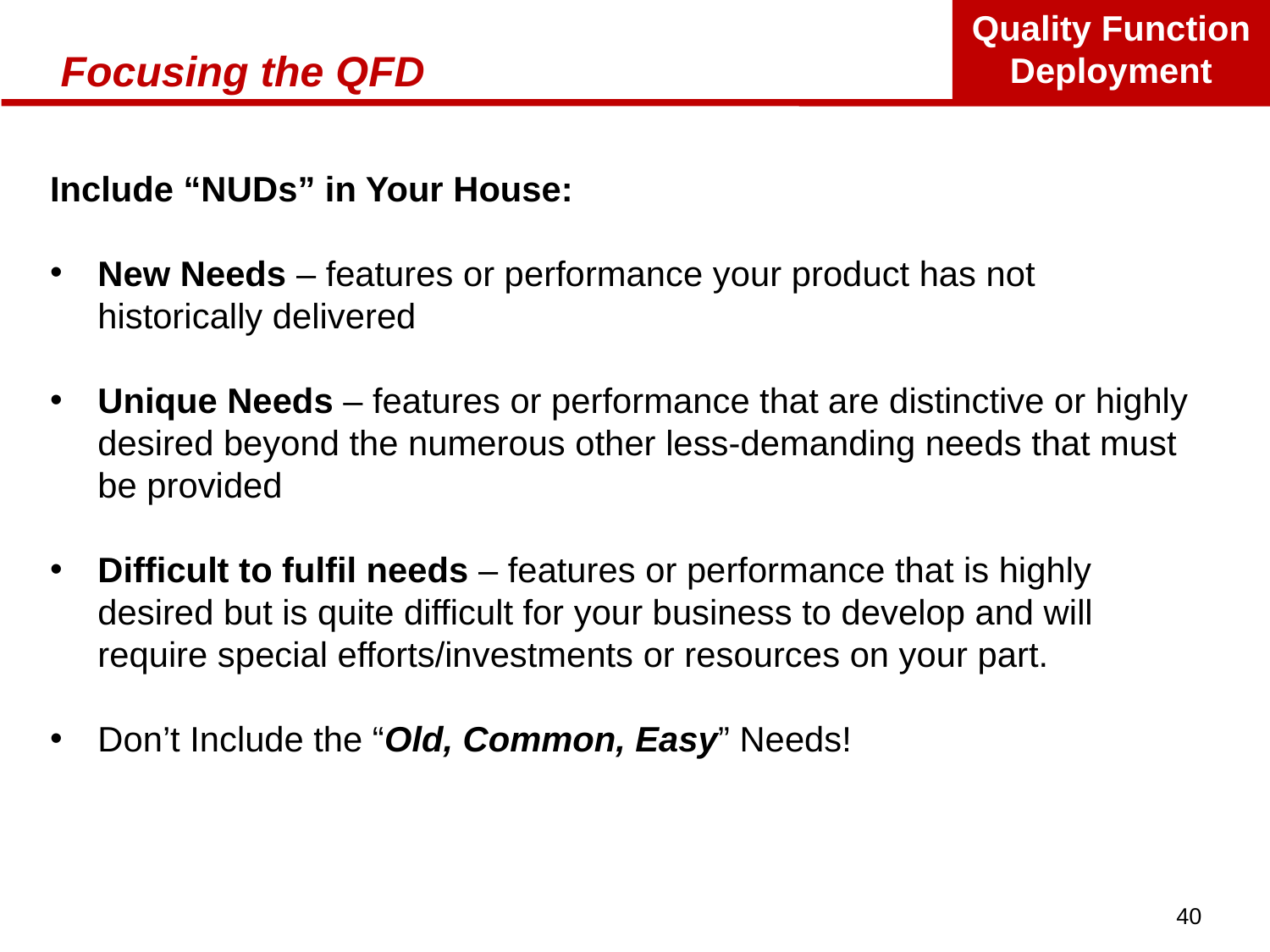

# Focusing the QFD
Include “NUDs” in Your House:

New Needs – features or performance your product has not historically delivered

Unique Needs – features or performance that are distinctive or highly desired beyond the numerous other less-demanding needs that must be provided

Difficult to fulfil needs – features or performance that is highly desired but is quite difficult for your business to develop and will require special efforts/investments or resources on your part.

Don’t Include the “Old, Common, Easy” Needs!